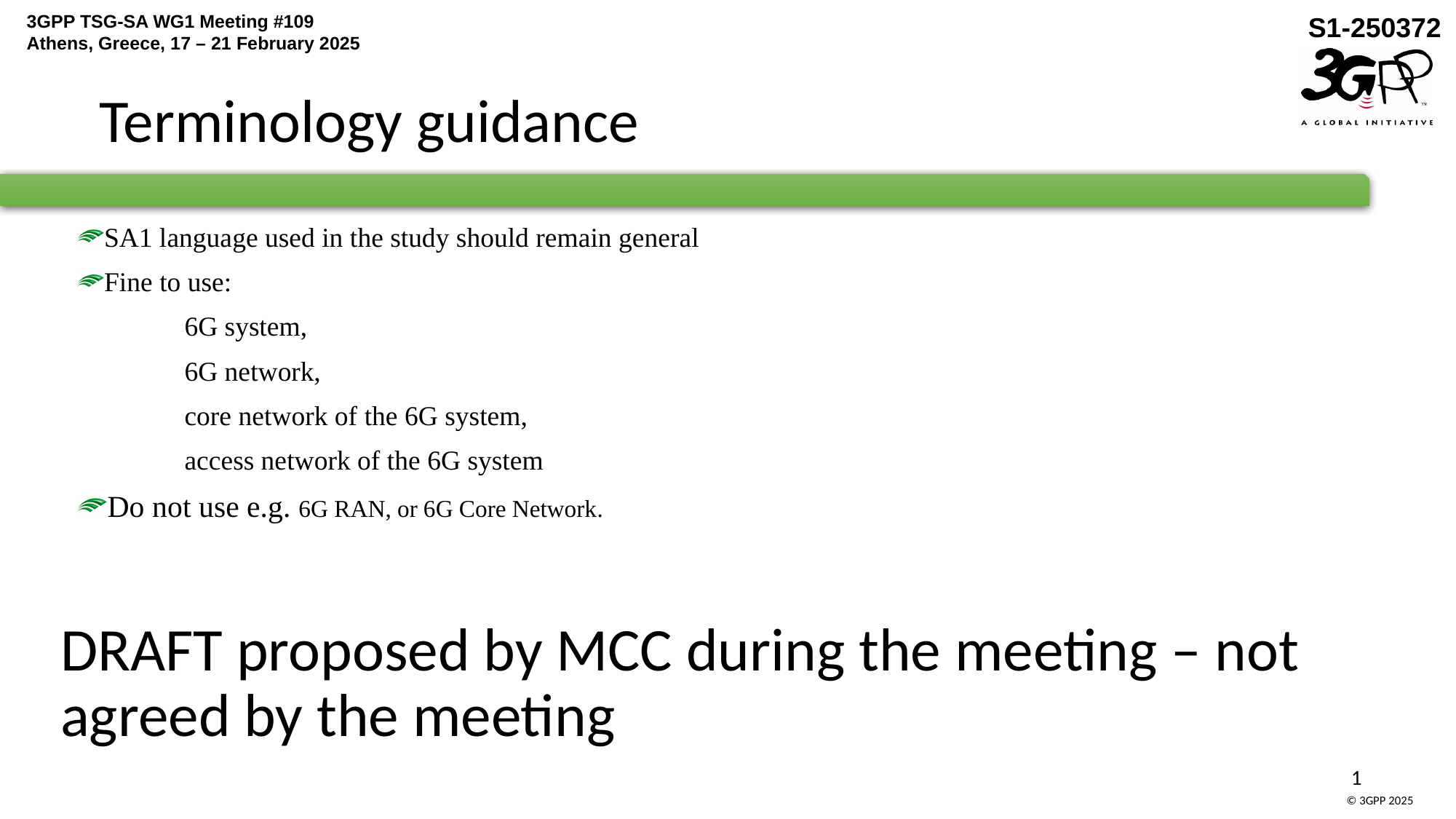

# Terminology guidance
SA1 language used in the study should remain general
Fine to use:
	6G system,
	6G network,
	core network of the 6G system,
	access network of the 6G system
Do not use e.g. 6G RAN, or 6G Core Network.
DRAFT proposed by MCC during the meeting – not agreed by the meeting